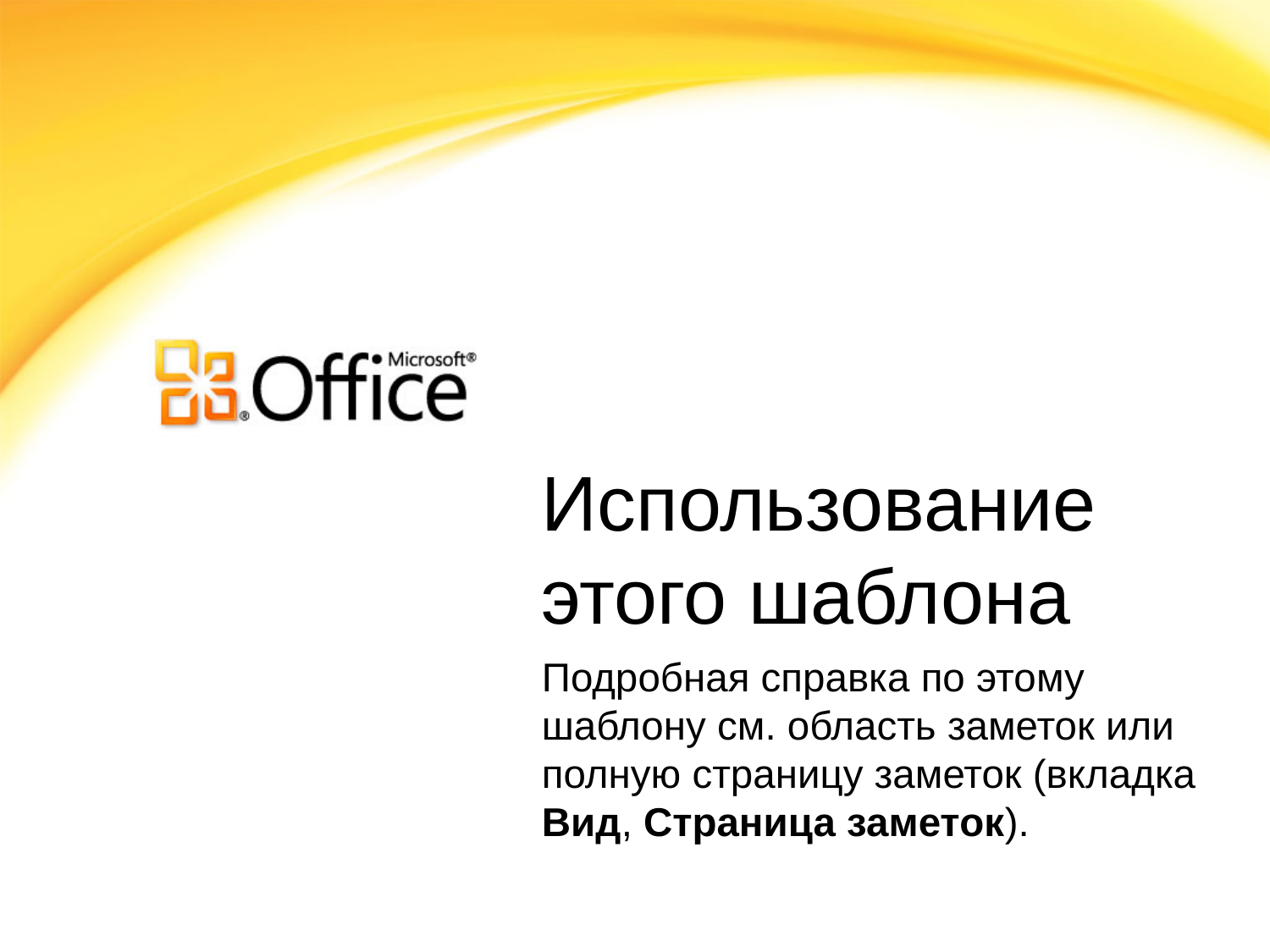

# Использование этого шаблона
Подробная справка по этому шаблону см. область заметок или полную страницу заметок (вкладка Вид, Страница заметок).